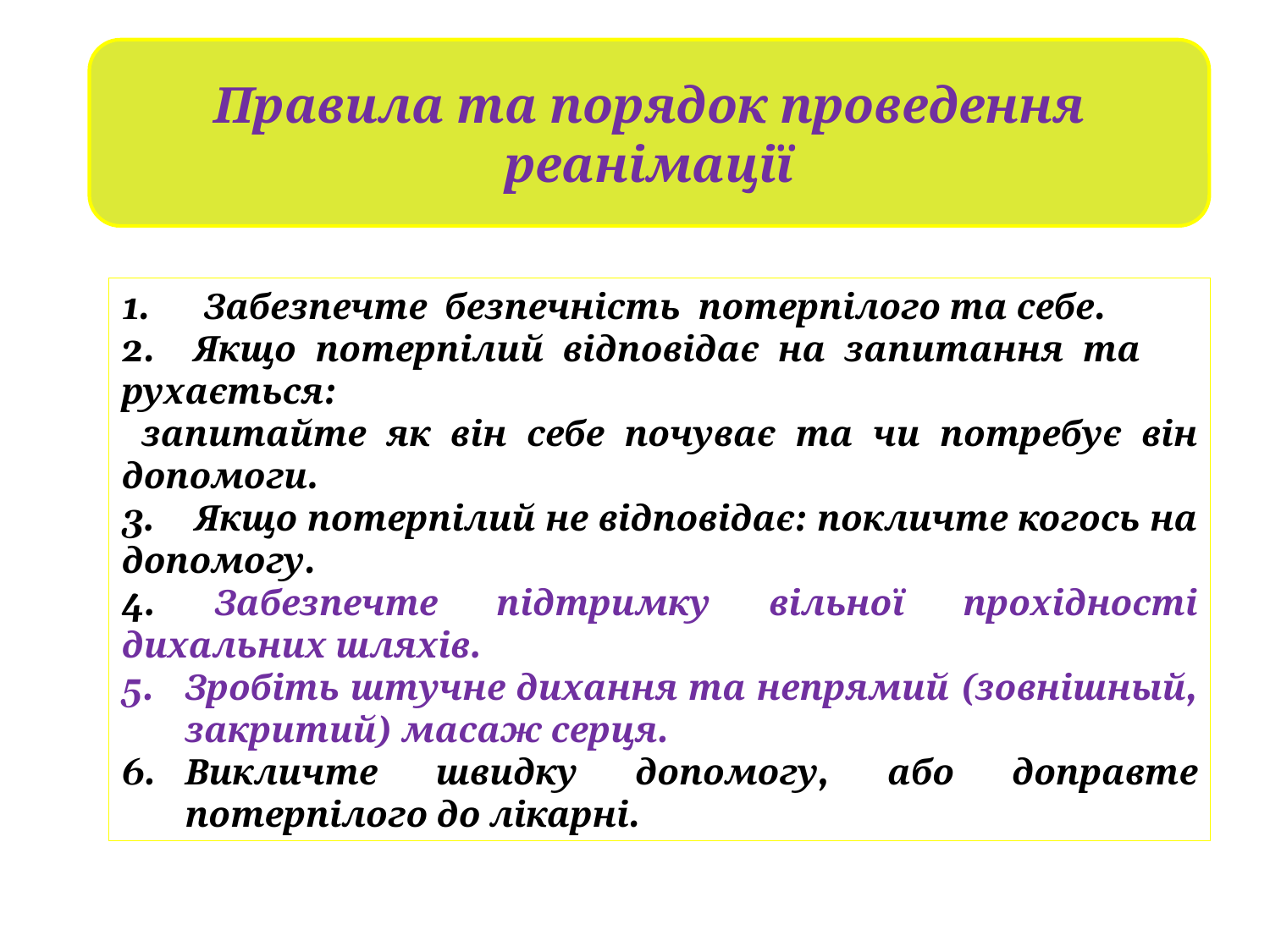

Правила та порядок проведення реанімації
1.      Забезпечте  безпечність  потерпілого та себе.
2.  Якщо потерпілий відповідає на запитання та    рухається:
 запитайте як він себе почуває та чи потребує він допомоги.
3.    Якщо потерпілий не відповідає: покличте когось на допомогу.
4. Забезпечте підтримку вільної прохідності дихальних шляхів.
Зробіть штучне дихання та непрямий (зовнішный, закритий) масаж серця.
Викличте швидку допомогу, або доправте потерпілого до лікарні.